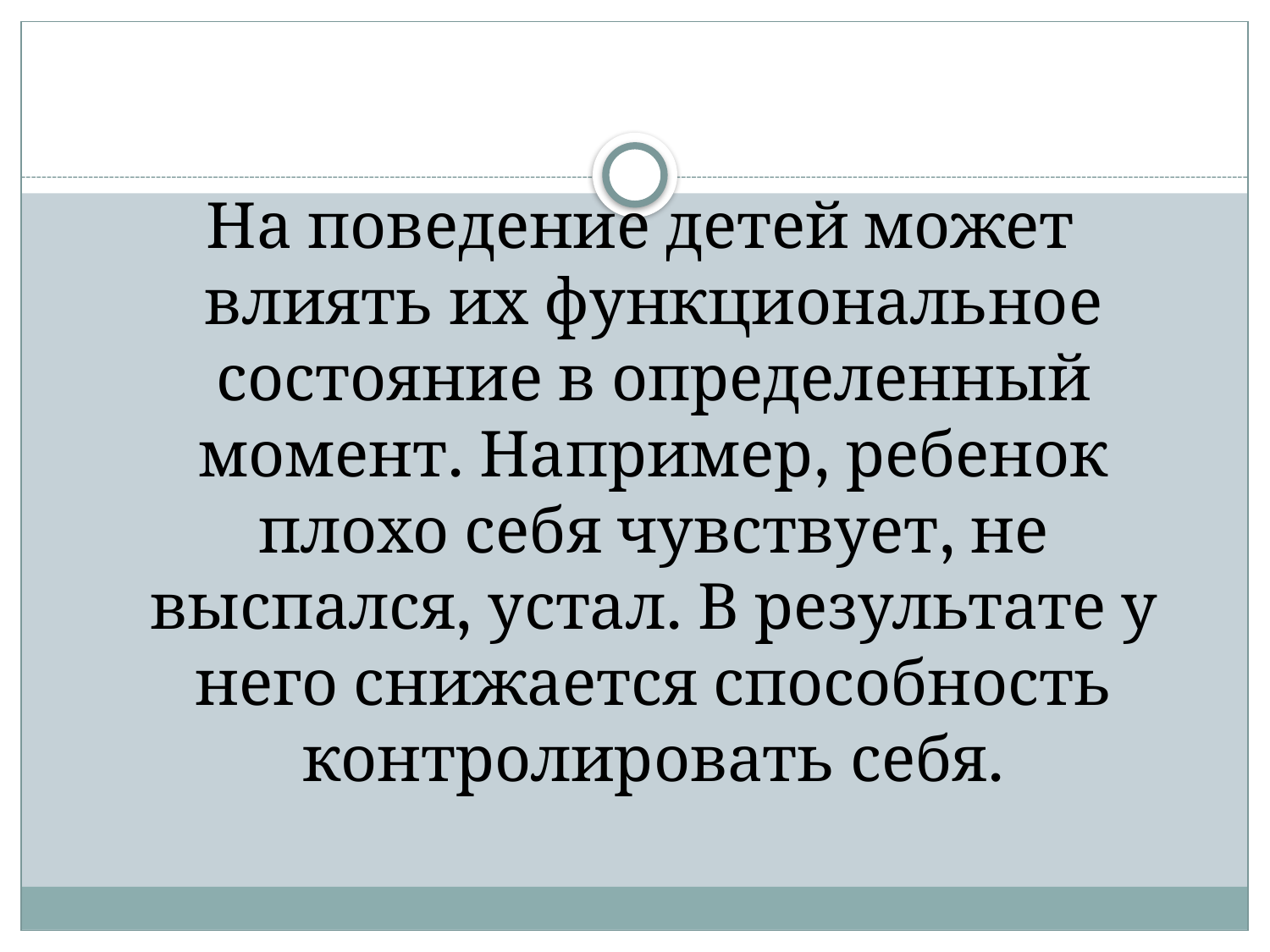

#

 На поведение детей может влиять их функциональное состояние в определенный момент. Например, ребенок плохо себя чувствует, не выспался, устал. В результате у него снижается способность контролировать себя.